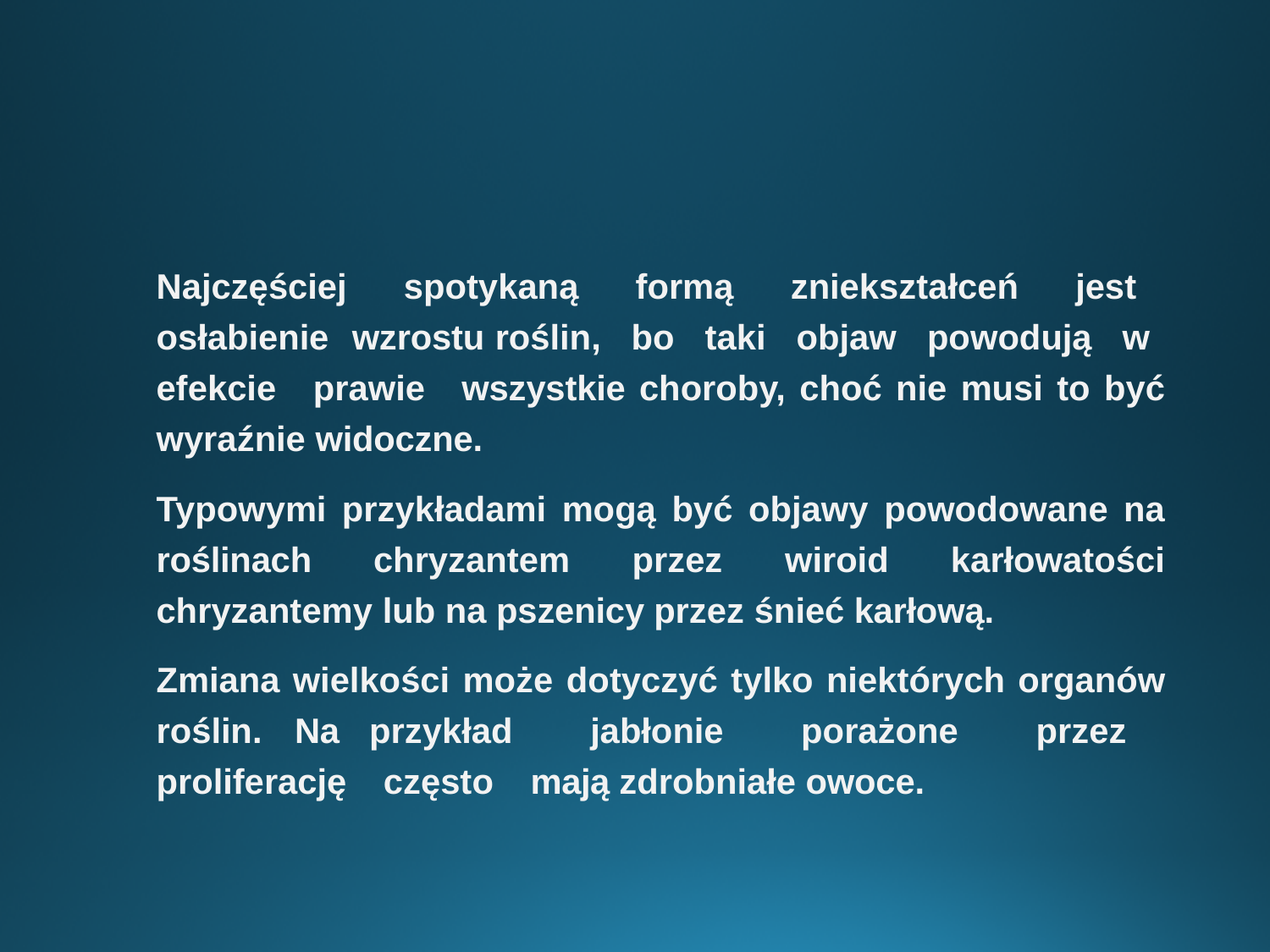

Najczęściej  spotykaną  formą  zniekształceń  jest  osłabienie  wzrostu roślin,  bo  taki  objaw  powodują  w  efekcie  prawie  wszystkie choroby, choć nie musi to być wyraźnie widoczne.
	Typowymi przykładami mogą być objawy powodowane na roślinach chryzantem przez wiroid karłowatości chryzantemy lub na pszenicy przez śnieć karłową.
	Zmiana wielkości może dotyczyć tylko niektórych organów roślin. Na przykład  jabłonie  porażone  przez  proliferację  często  mają zdrobniałe owoce.